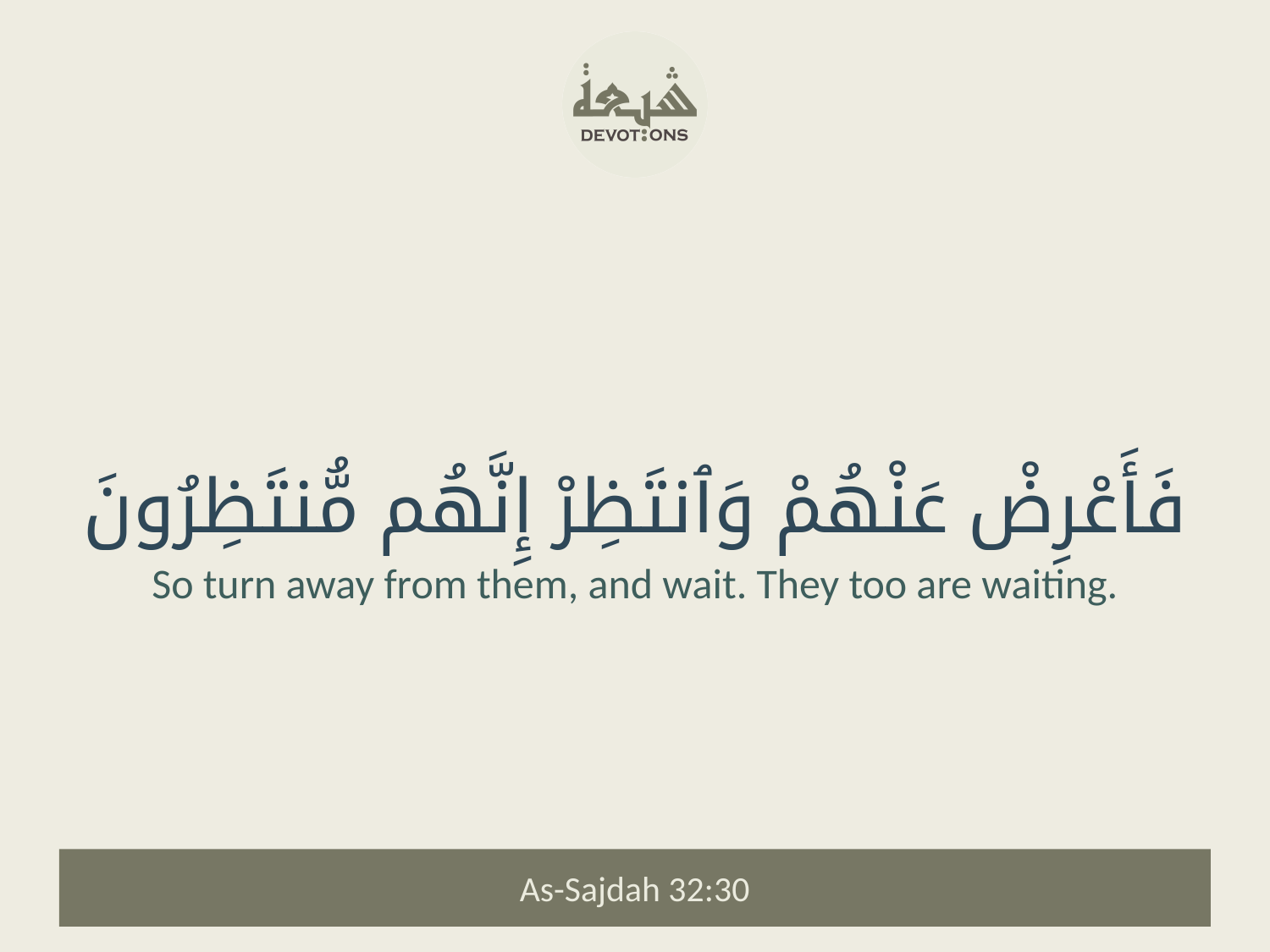

فَأَعْرِضْ عَنْهُمْ وَٱنتَظِرْ إِنَّهُم مُّنتَظِرُونَ
So turn away from them, and wait. They too are waiting.
As-Sajdah 32:30